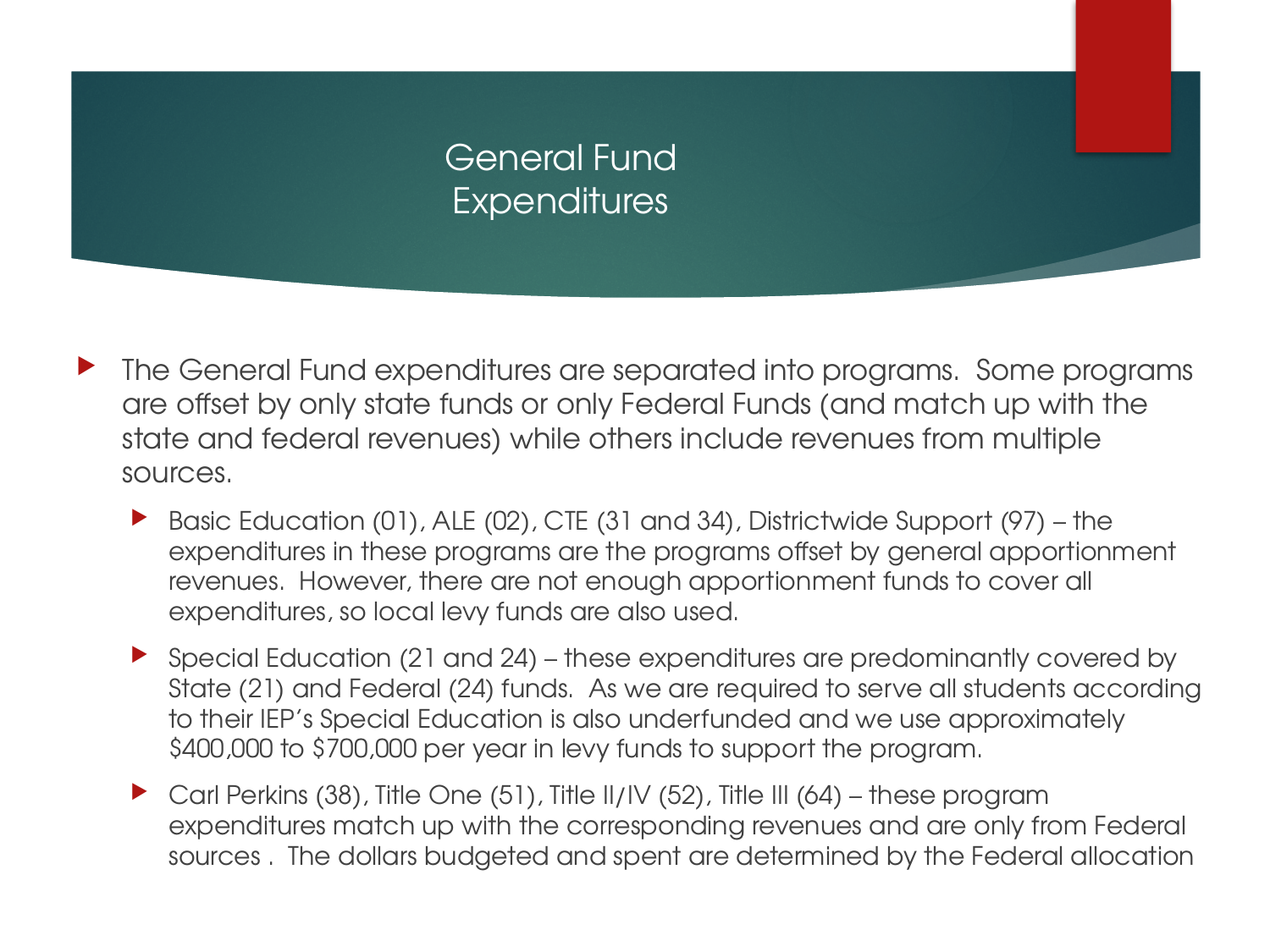

# General Fund Expenditures
The General Fund expenditures are separated into programs.  Some programs are offset by only state funds or only Federal Funds (and match up with the state and federal revenues) while others include revenues from multiple sources.
Basic Education (01), ALE (02), CTE (31 and 34), Districtwide Support (97) – the expenditures in these programs are the programs offset by general apportionment revenues.  However, there are not enough apportionment funds to cover all expenditures, so local levy funds are also used.
Special Education (21 and 24) – these expenditures are predominantly covered by State (21) and Federal (24) funds.  As we are required to serve all students according to their IEP’s Special Education is also underfunded and we use approximately $400,000 to $700,000 per year in levy funds to support the program.
Carl Perkins (38), Title One (51), Title II/IV (52), Title III (64) – these program expenditures match up with the corresponding revenues and are only from Federal sources .  The dollars budgeted and spent are determined by the Federal allocation